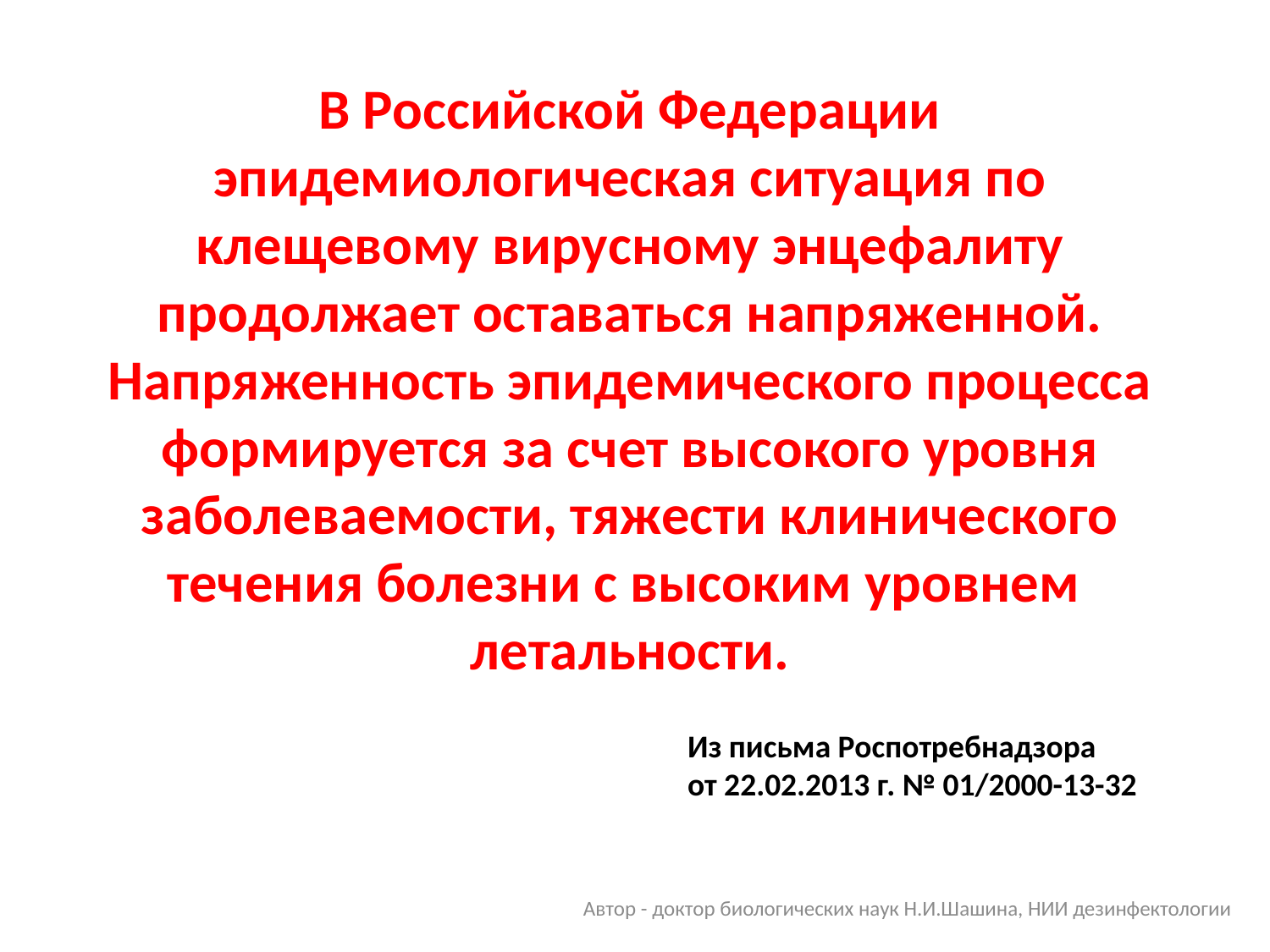

В Российской Федерации эпидемиологическая ситуация по клещевому вирусному энцефалиту продолжает оставаться напряженной. Напряженность эпидемического процесса формируется за счет высокого уровня заболеваемости, тяжести клинического течения болезни с высоким уровнем  летальности.
Из письма Роспотребнадзора
от 22.02.2013 г. № 01/2000-13-32
Автор - доктор биологических наук Н.И.Шашина, НИИ дезинфектологии